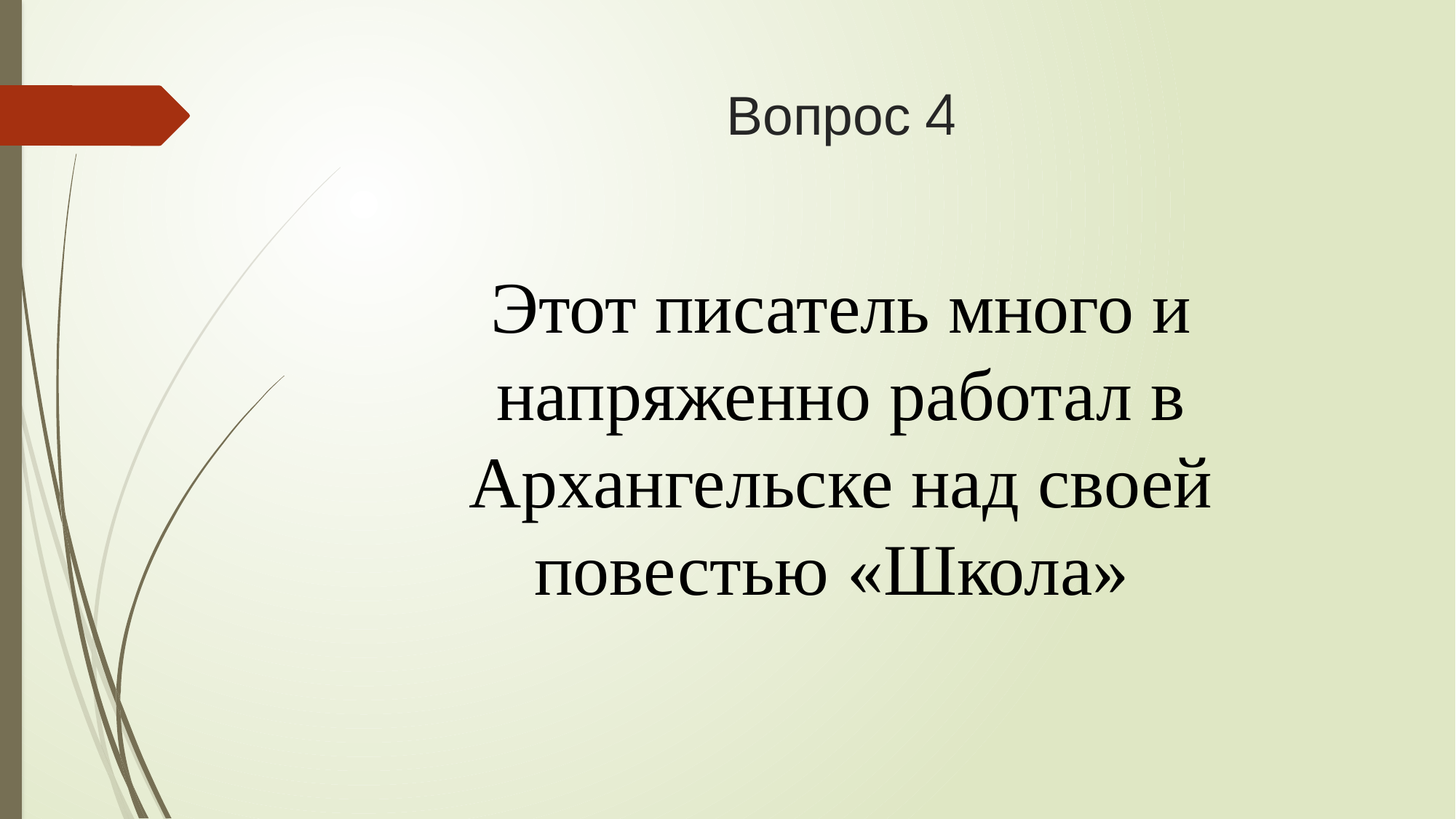

# Вопрос 4
Этот писатель много и напряженно работал в Архангельске над своей повестью «Школа»